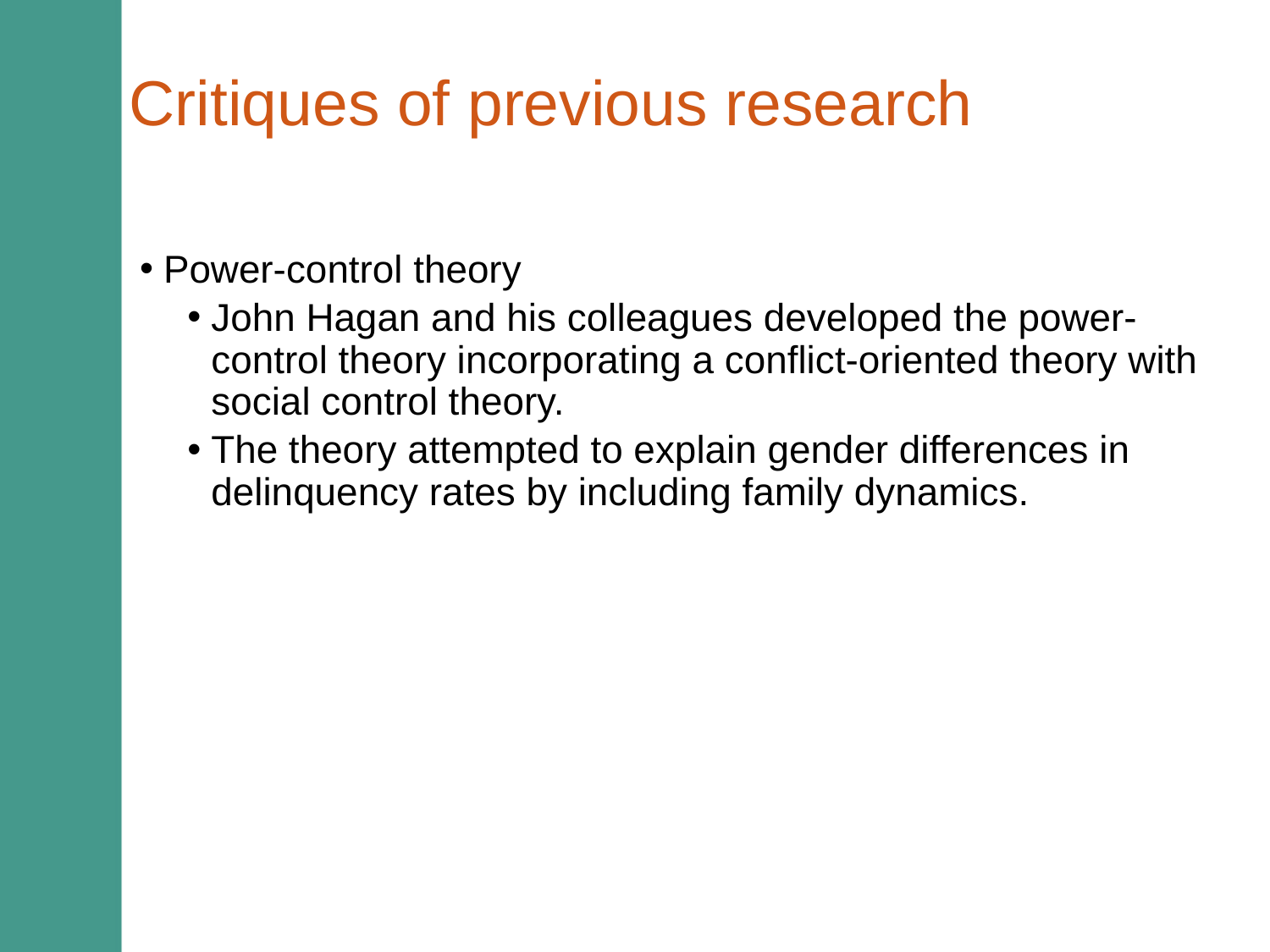

# Critiques of previous research
Power-control theory
John Hagan and his colleagues developed the power-control theory incorporating a conflict-oriented theory with social control theory.
The theory attempted to explain gender differences in delinquency rates by including family dynamics.